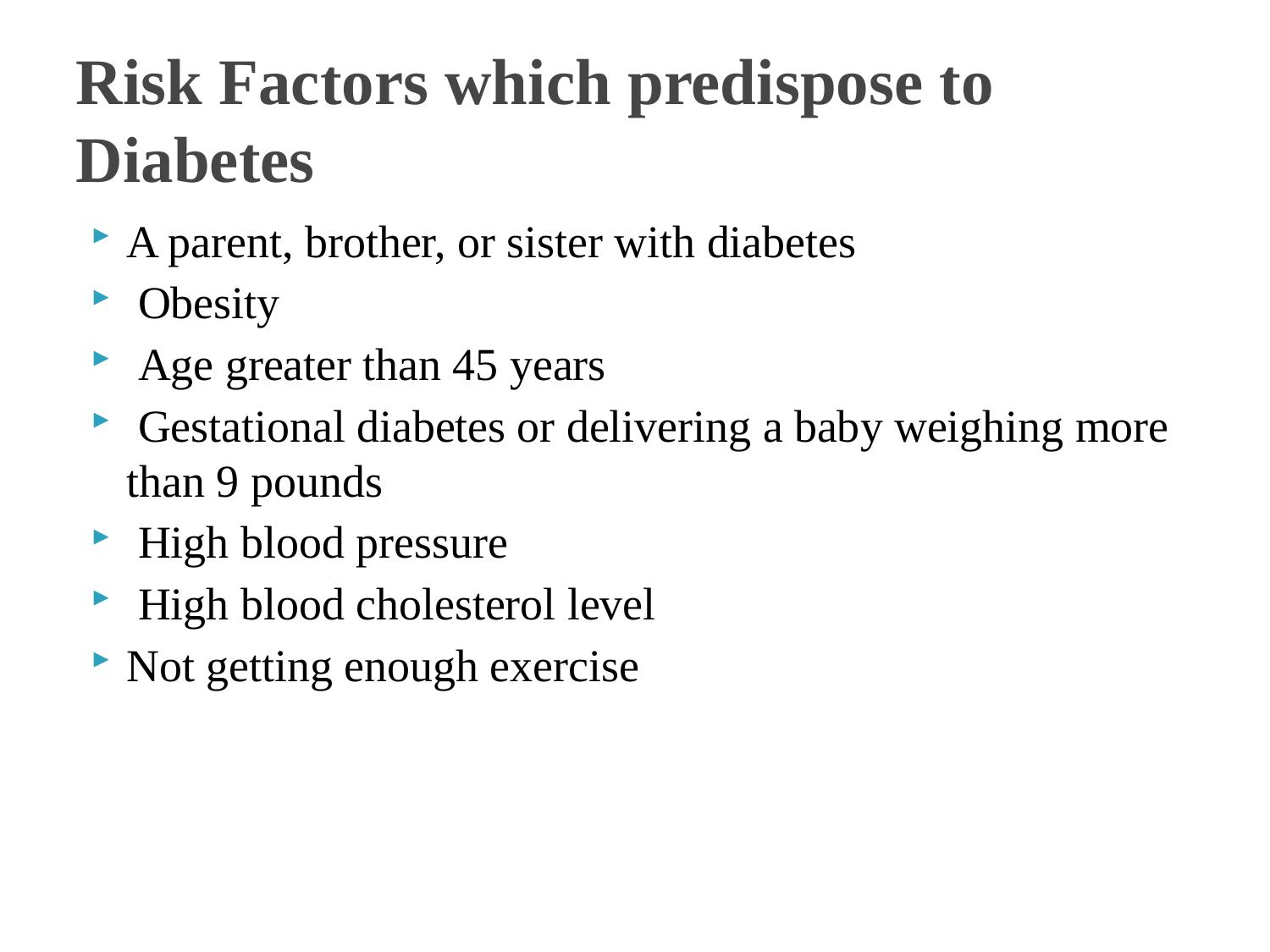

# Risk Factors which predispose to Diabetes
A parent, brother, or sister with diabetes
 Obesity
 Age greater than 45 years
 Gestational diabetes or delivering a baby weighing more than 9 pounds
 High blood pressure
 High blood cholesterol level
Not getting enough exercise